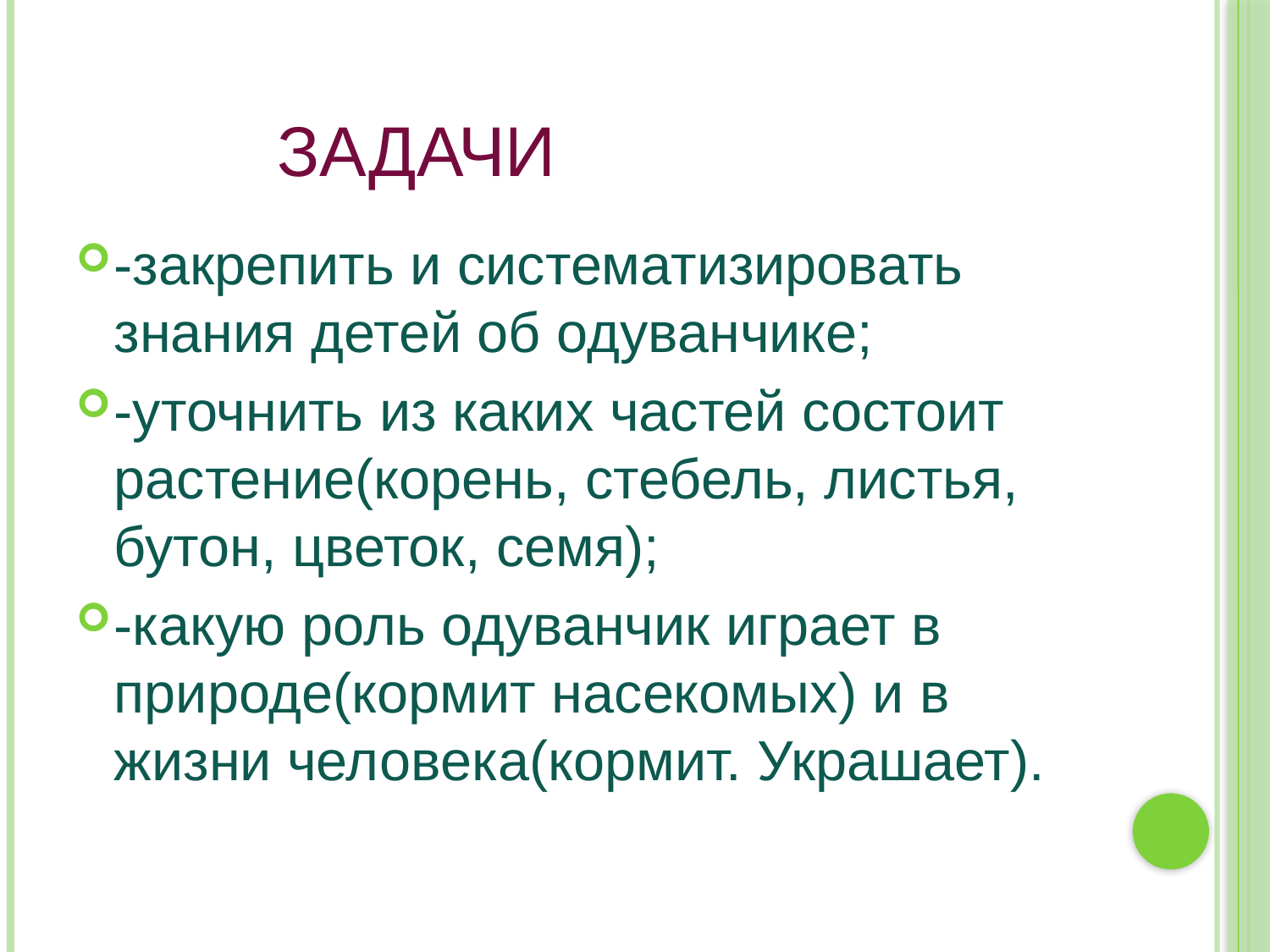

# Задачи
-закрепить и систематизировать знания детей об одуванчике;
-уточнить из каких частей состоит растение(корень, стебель, листья, бутон, цветок, семя);
-какую роль одуванчик играет в природе(кормит насекомых) и в жизни человека(кормит. Украшает).